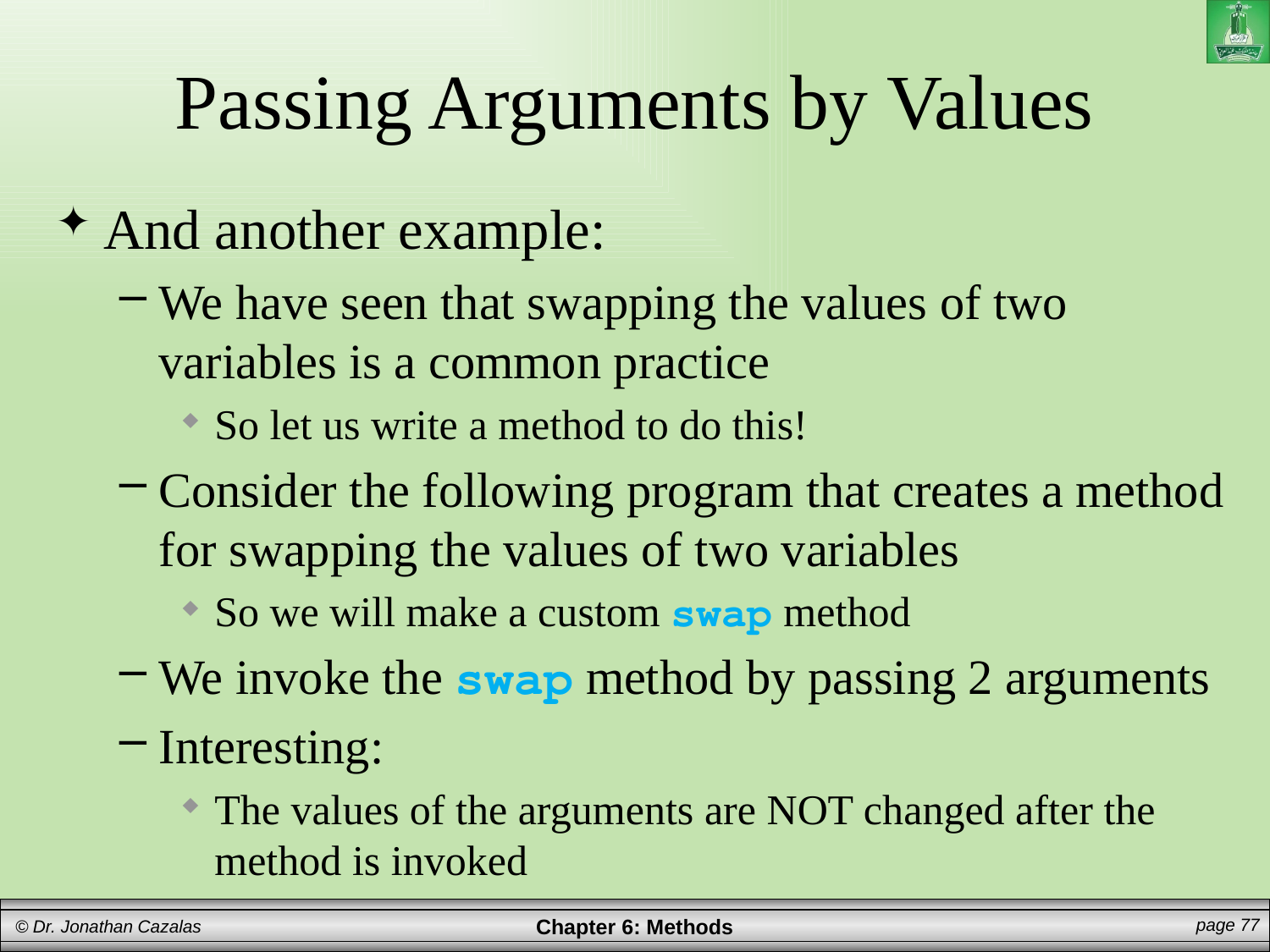

# Passing Arguments by Values
And another example:
We have seen that swapping the values of two variables is a common practice
So let us write a method to do this!
Consider the following program that creates a method for swapping the values of two variables
So we will make a custom swap method
We invoke the swap method by passing 2 arguments
Interesting:
The values of the arguments are NOT changed after the method is invoked